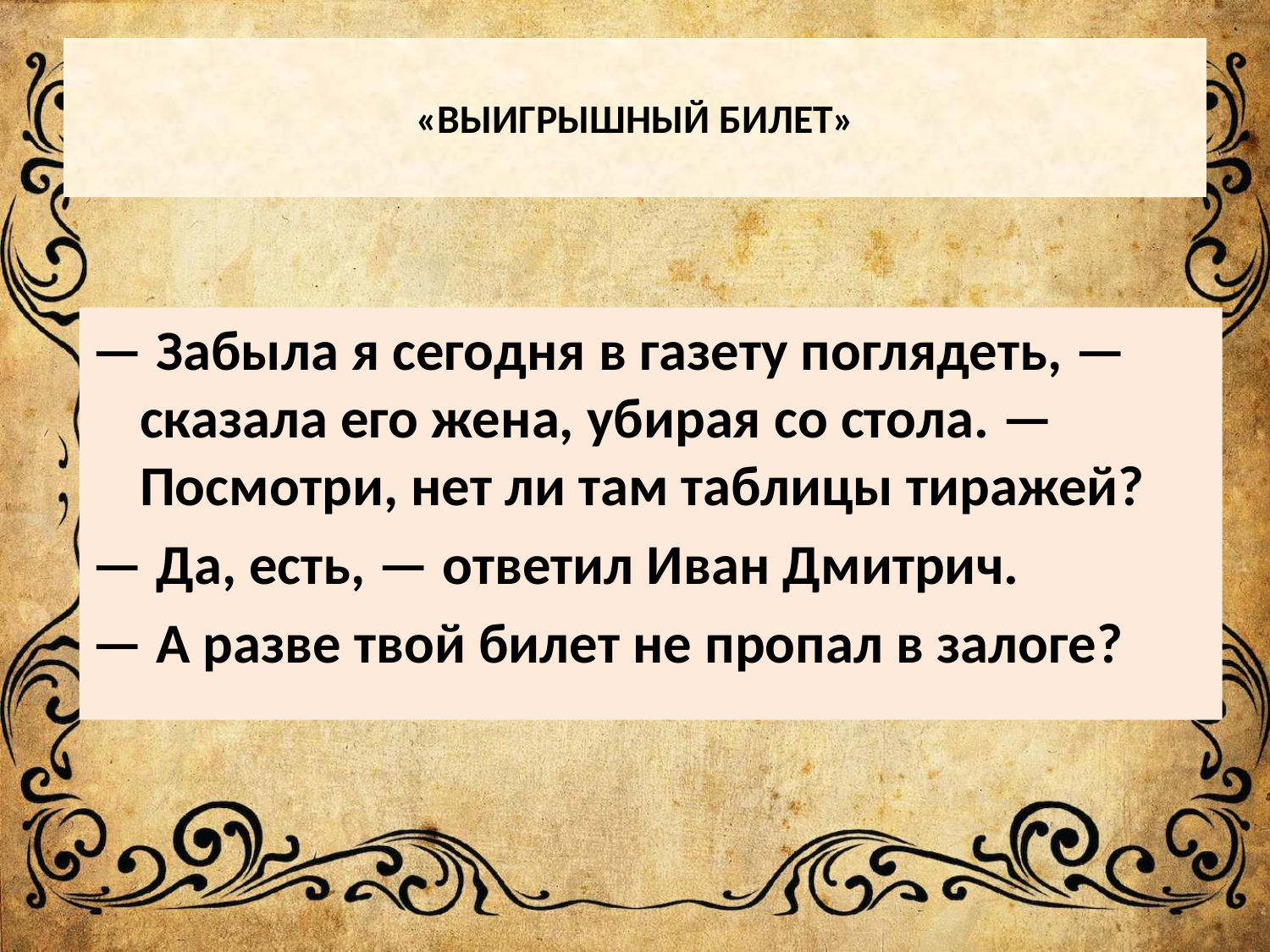

# «ВЫИГРЫШНЫЙ БИЛЕТ»
— Забыла я сегодня в газету поглядеть, — сказала его жена, убирая со стола. — Посмотри, нет ли там таблицы тиражей?
— Да, есть, — ответил Иван Дмитрич.
— А разве твой билет не пропал в залоге?